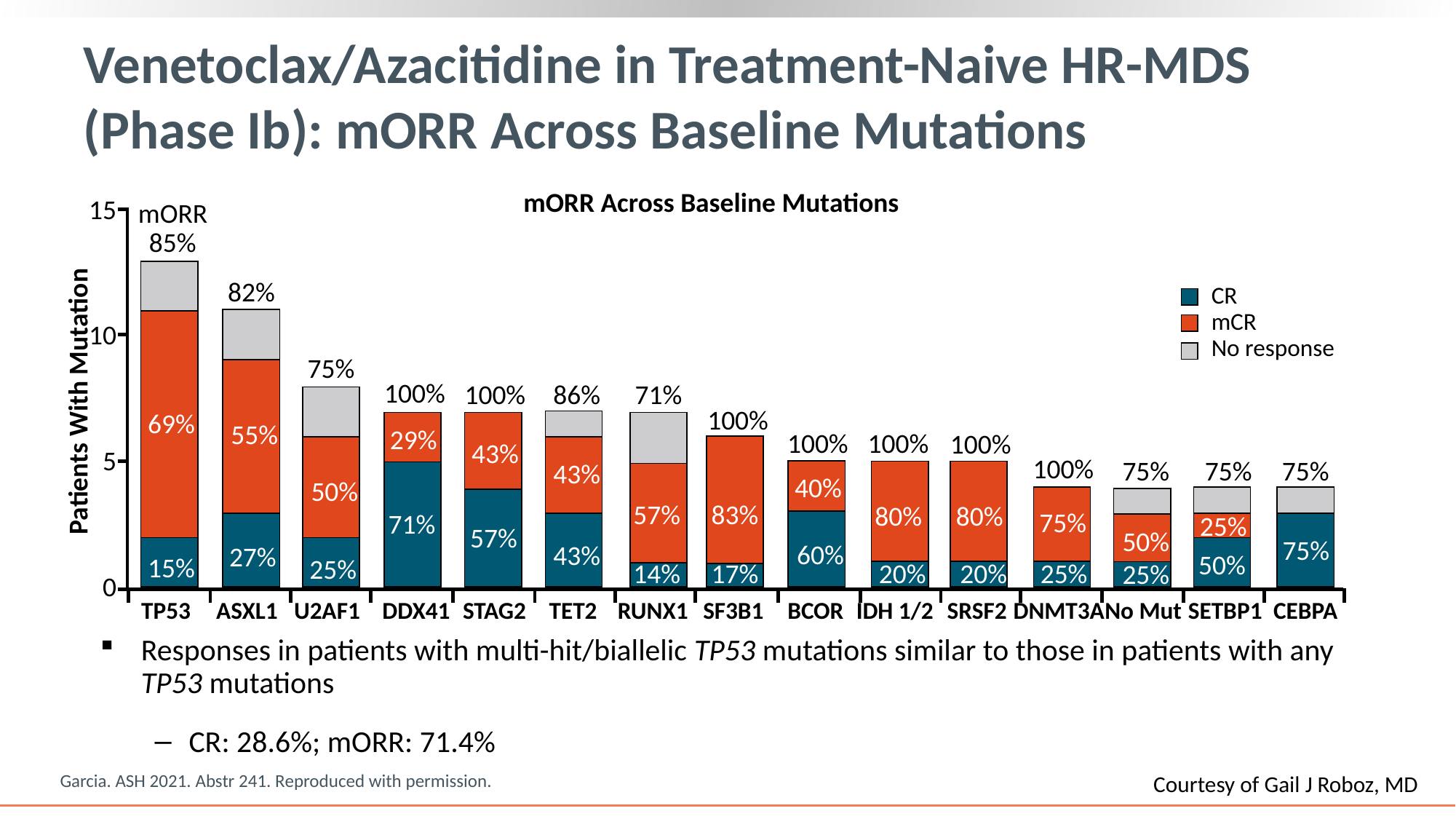

# Venetoclax/Azacitidine in Treatment-Naive HR-MDS (Phase Ib): mORR Across Baseline Mutations
mORR Across Baseline Mutations
15
10
5
0
mORR
85%

82%
CR
mCR
No response

75%
100%
100%
86%
71%
Patients With Mutation

100%
69%

55%

29%
100%
100%
100%
43%

100%
43%
75%
75%
75%

40%
50%

57%
83%
80%
80%
75%
71%
25%
57%
50%
75%
60%
43%
27%
50%
15%
25%
25%
14%
17%
20%
20%
25%
TP53
ASXL1
U2AF1
DDX41
STAG2
TET2
RUNX1
SF3B1
BCOR
IDH 1/2
SRSF2
DNMT3A
No Mut
SETBP1
CEBPA
Responses in patients with multi-hit/biallelic TP53 mutations similar to those in patients with any TP53 mutations
CR: 28.6%; mORR: 71.4%
Garcia. ASH 2021. Abstr 241. Reproduced with permission.
Courtesy of Gail J Roboz, MD